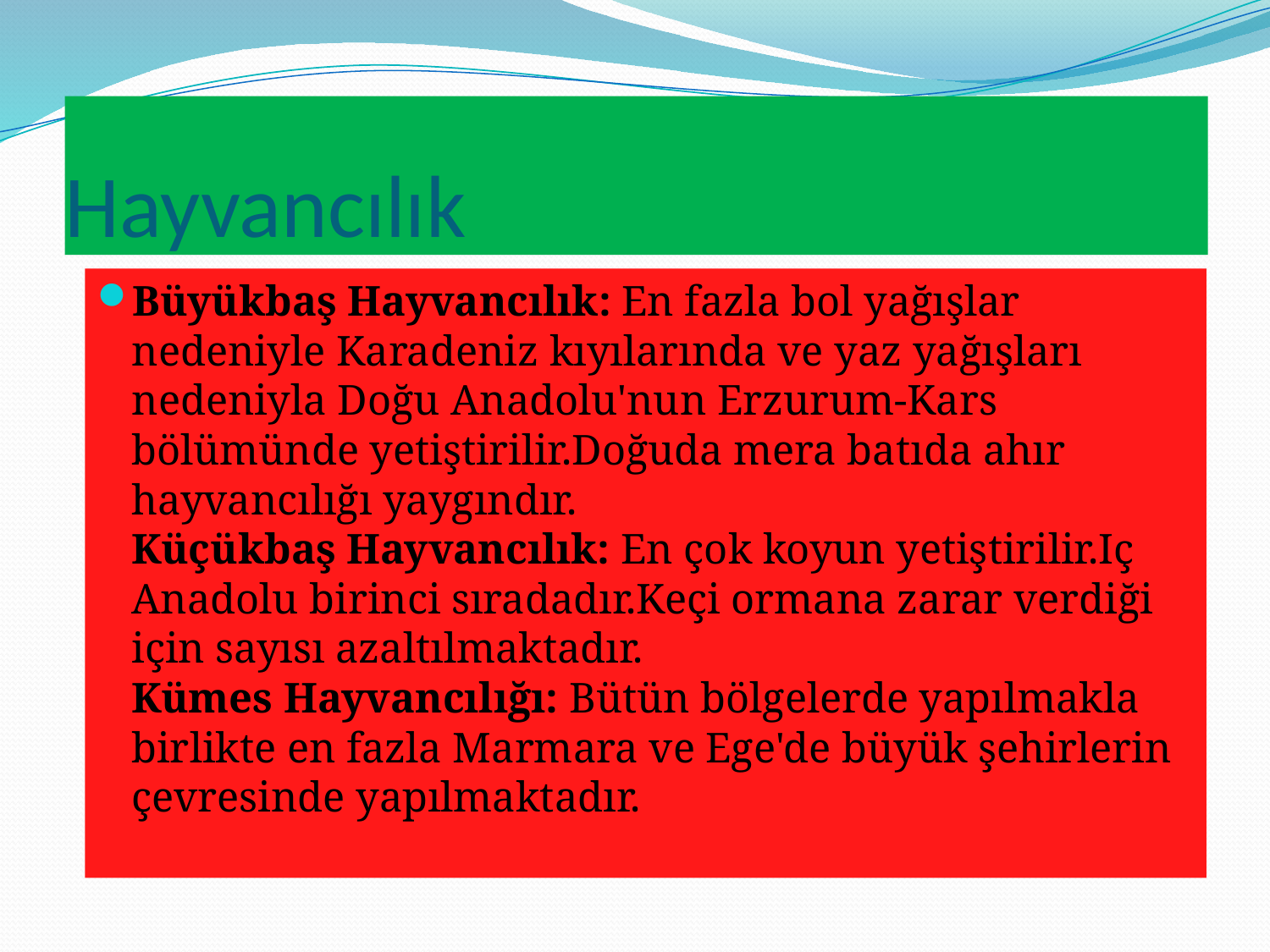

# Hayvancılık
Büyükbaş Hayvancılık: En fazla bol yağışlar nedeniyle Karadeniz kıyılarında ve yaz yağışları nedeniyla Doğu Anadolu'nun Erzurum-Kars bölümünde yetiştirilir.Doğuda mera batıda ahır hayvancılığı yaygındır.
Küçükbaş Hayvancılık: En çok koyun yetiştirilir.Iç Anadolu birinci sıradadır.Keçi ormana zarar verdiği için sayısı azaltılmaktadır.
Kümes Hayvancılığı: Bütün bölgelerde yapılmakla birlikte en fazla Marmara ve Ege'de büyük şehirlerin çevresinde yapılmaktadır.